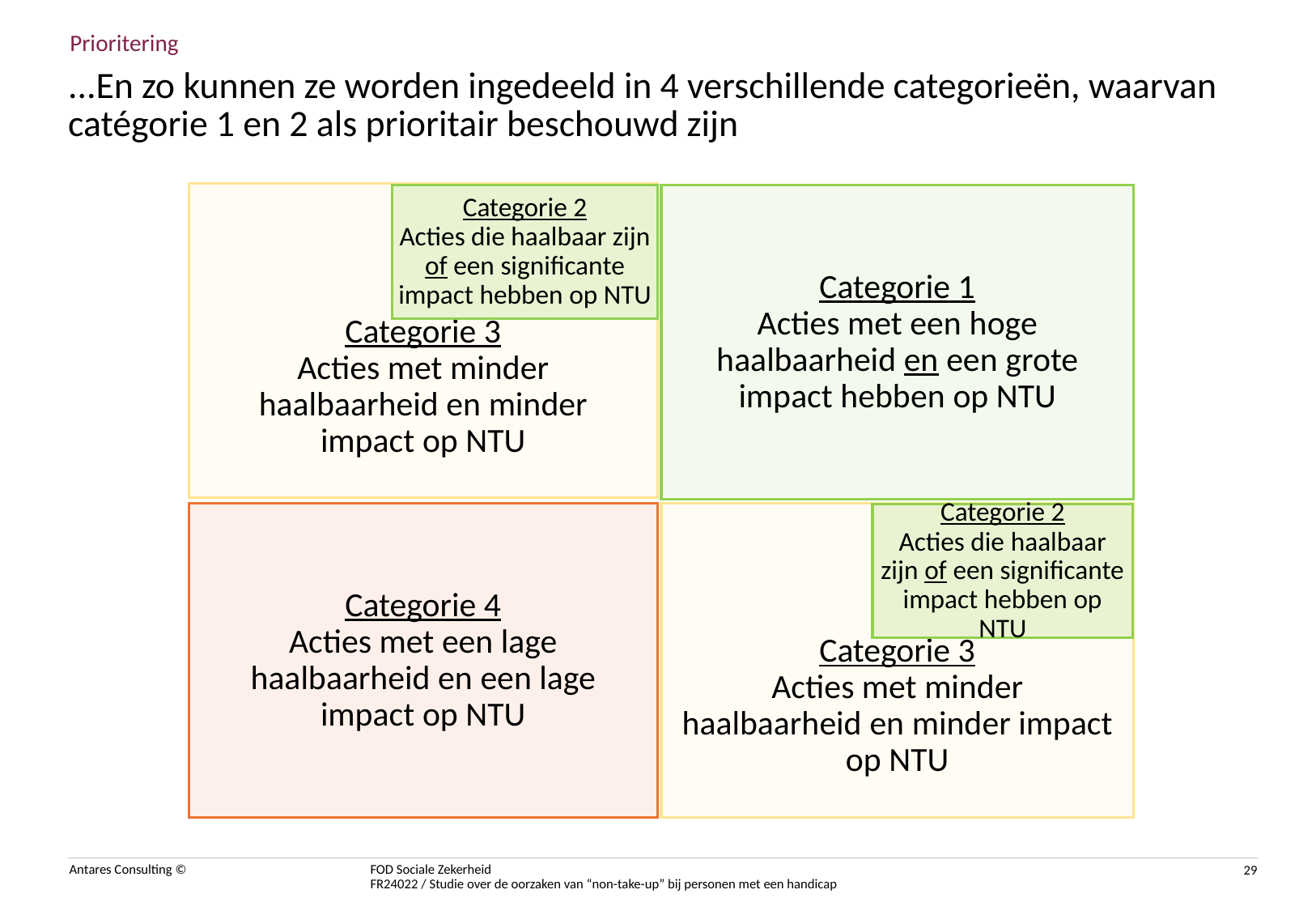

Prioritering
# ...En zo kunnen ze worden ingedeeld in 4 verschillende categorieën, waarvan catégorie 1 en 2 als prioritair beschouwd zijn
Categorie 3
Acties met minder haalbaarheid en minder impact op NTU
Categorie 2
Acties die haalbaar zijn of een significante impact hebben op NTU
Categorie 1
Acties met een hoge haalbaarheid en een grote impact hebben op NTU
Categorie 4
Acties met een lage haalbaarheid en een lage impact op NTU
Categorie 3
Acties met minder haalbaarheid en minder impact op NTU
Categorie 2
Acties die haalbaar zijn of een significante impact hebben op NTU